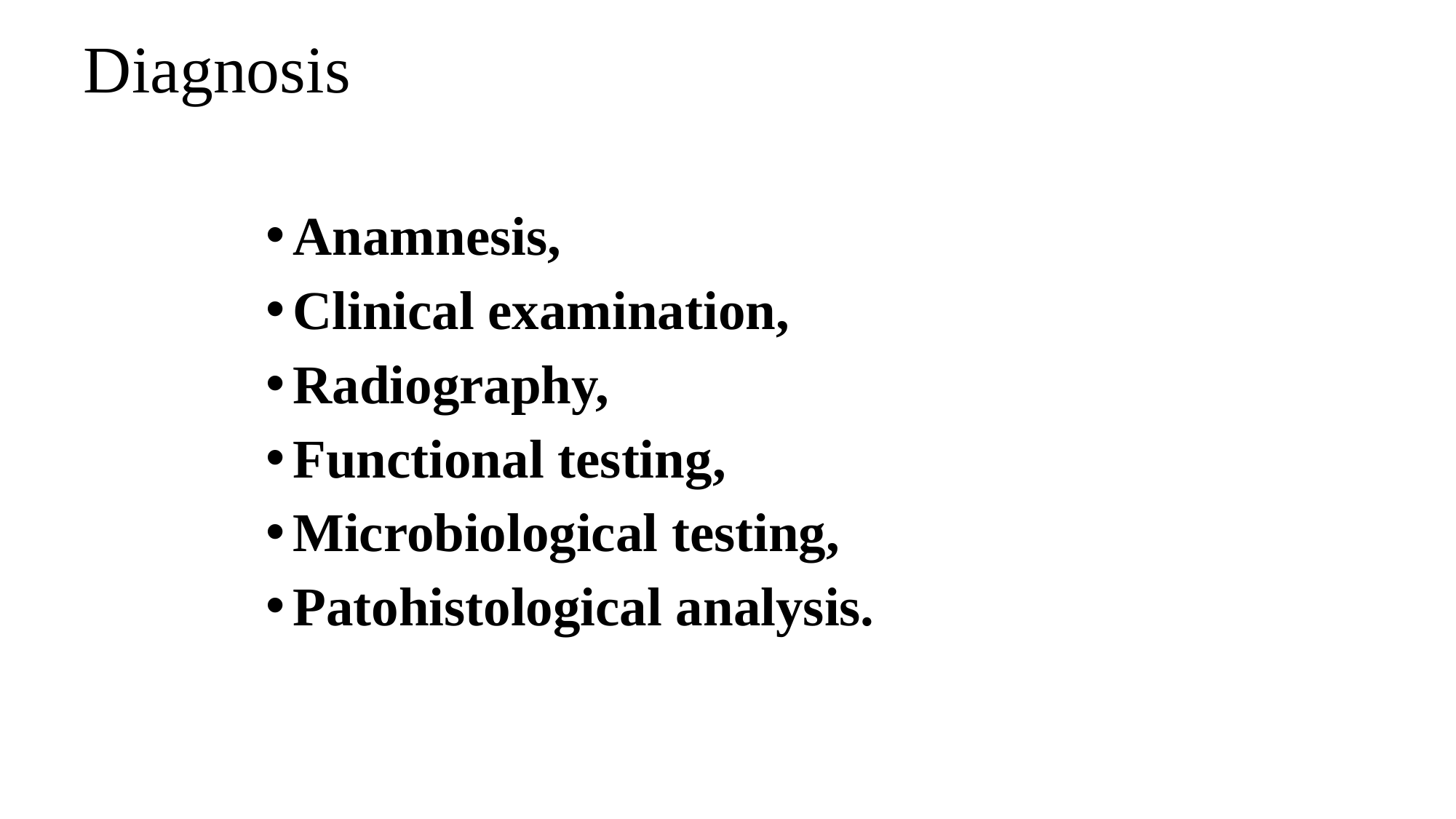

# Diagnosis

Anamnesis,
Clinical examination,
Radiography,
Functional testing,
Microbiological testing,
Patohistological analysis.